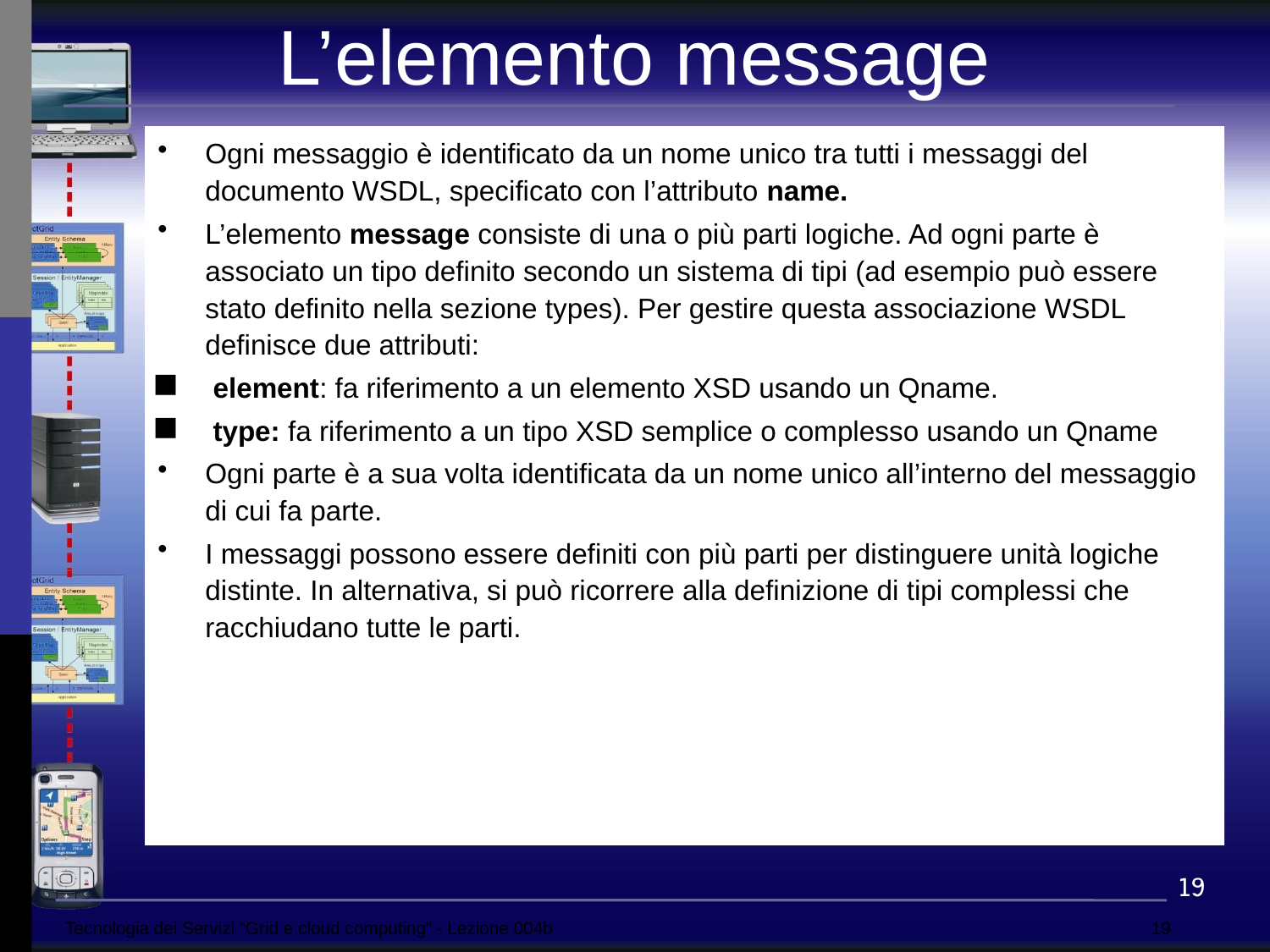

L’elemento message
Ogni messaggio è identificato da un nome unico tra tutti i messaggi del documento WSDL, specificato con l’attributo name.
L’elemento message consiste di una o più parti logiche. Ad ogni parte è associato un tipo definito secondo un sistema di tipi (ad esempio può essere stato definito nella sezione types). Per gestire questa associazione WSDL definisce due attributi:
 element: fa riferimento a un elemento XSD usando un Qname.
 type: fa riferimento a un tipo XSD semplice o complesso usando un Qname
Ogni parte è a sua volta identificata da un nome unico all’interno del messaggio di cui fa parte.
I messaggi possono essere definiti con più parti per distinguere unità logiche distinte. In alternativa, si può ricorrere alla definizione di tipi complessi che racchiudano tutte le parti.